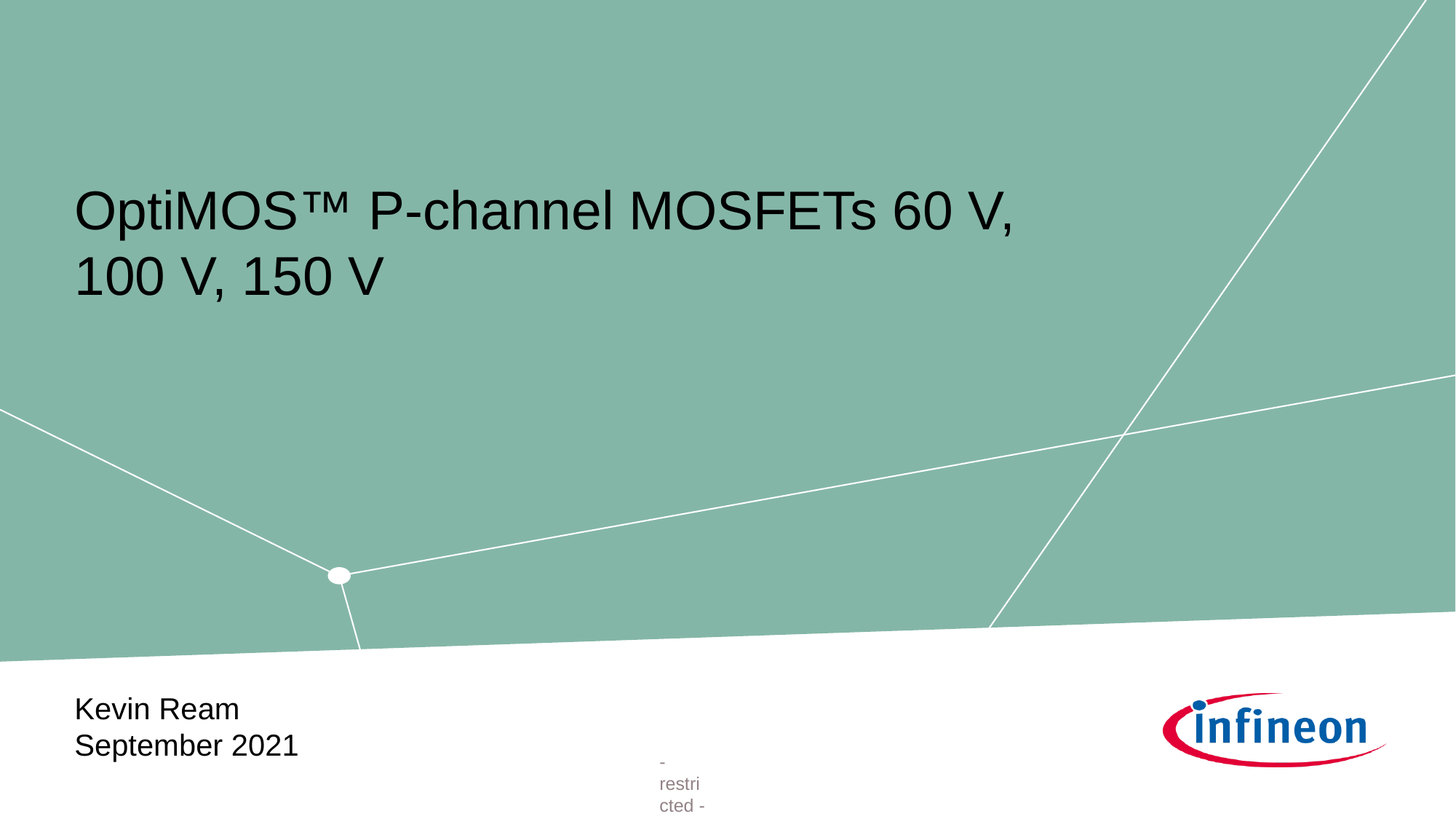

OptiMOS™ P-channel MOSFETs 60 V, 100 V, 150 V
Kevin Ream
September 2021
- restricted -